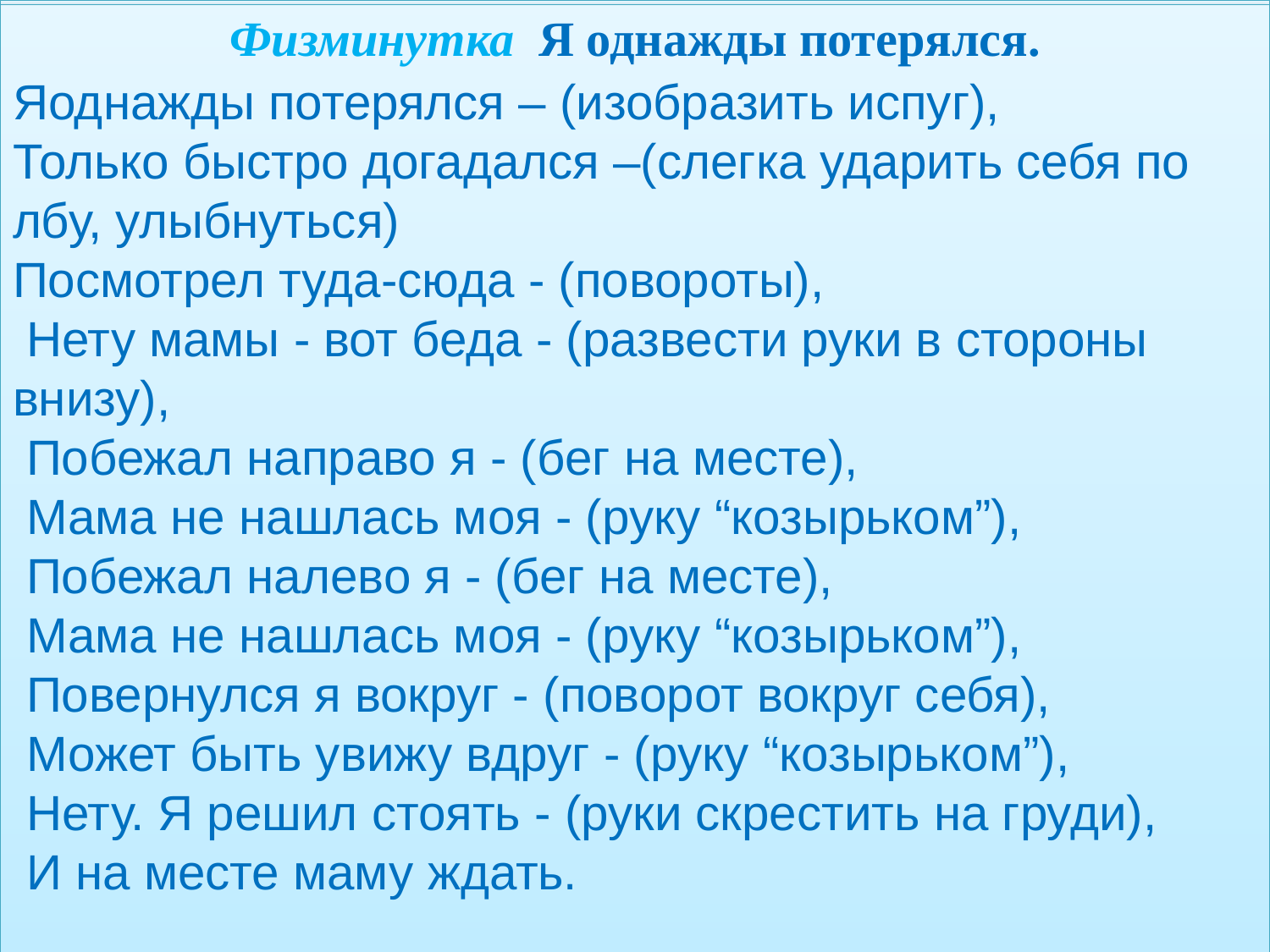

# ФИЗМИНУТКА

Яоднажды потерялся – (изобразить испуг),
Только быстро догадался –(слегка ударить себя по лбу, улыбнуться)
Посмотрел туда-сюда - (повороты),
 Нету мамы - вот беда - (развести руки в стороны внизу),
 Побежал направо я - (бег на месте),
 Мама не нашлась моя - (руку “козырьком”),
 Побежал налево я - (бег на месте),
 Мама не нашлась моя - (руку “козырьком”),
 Повернулся я вокруг - (поворот вокруг себя),
 Может быть увижу вдруг - (руку “козырьком”),
 Нету. Я решил стоять - (руки скрестить на груди),
 И на месте маму ждать.

Физминутка  Я однажды потерялся.